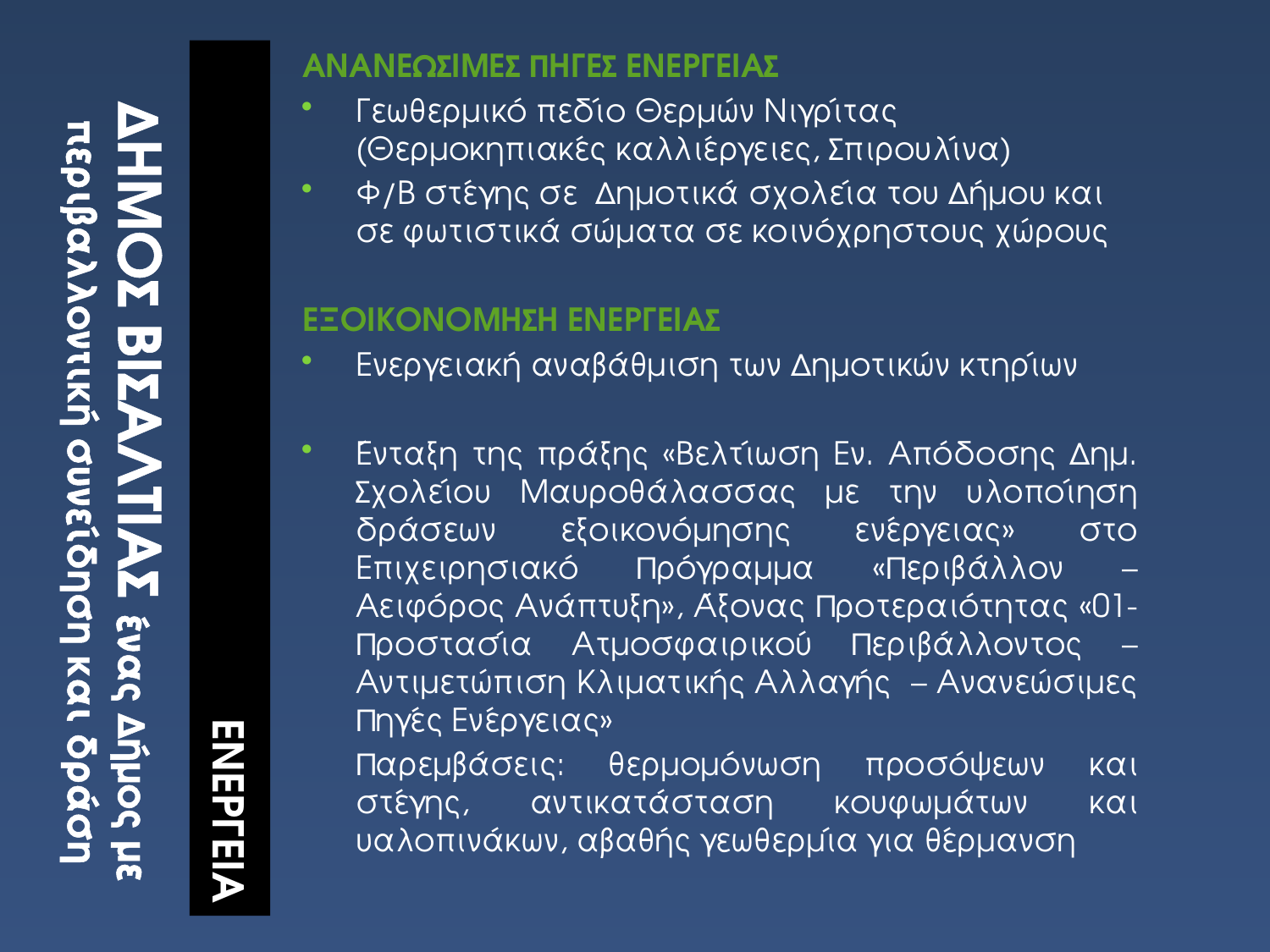

ΑΝΑΝΕΩΣΙΜΕΣ ΠΗΓΕΣ ΕΝΕΡΓΕΙΑΣ
Γεωθερμικό πεδίο Θερμών Νιγρίτας (Θερμοκηπιακές καλλιέργειες, Σπιρουλίνα)
Φ/Β στέγης σε  Δημοτικά σχολεία του Δήμου και σε φωτιστικά σώματα σε κοινόχρηστους χώρους

ΕΞΟΙΚΟΝΟΜΗΣΗ ΕΝΕΡΓΕΙΑΣ
Ενεργειακή αναβάθμιση των Δημοτικών κτηρίων

Ένταξη της πράξης «Βελτίωση Εν. Απόδοσης Δημ. Σχολείου Μαυροθάλασσας με την υλοποίηση δράσεων εξοικονόμησης ενέργειας» στο Επιχειρησιακό Πρόγραμμα «Περιβάλλον –Αειφόρος Ανάπτυξη», Άξονας Προτεραιότητας «01- Προστασία Ατμοσφαιρικού Περιβάλλοντος – Αντιμετώπιση Κλιματικής Αλλαγής  – Ανανεώσιμες Πηγές Ενέργειας»
	Παρεμβάσεις: θερμομόνωση προσόψεων και στέγης, αντικατάσταση κουφωμάτων και υαλοπινάκων, αβαθής γεωθερμία για θέρμανση

# ΔΗΜΟΣ ΒΙΣΑΛΤΙΑΣ ένας Δήμος με περιβαλλοντική συνείδηση και δράση
ΕΝΕΡΓΕΙΑ